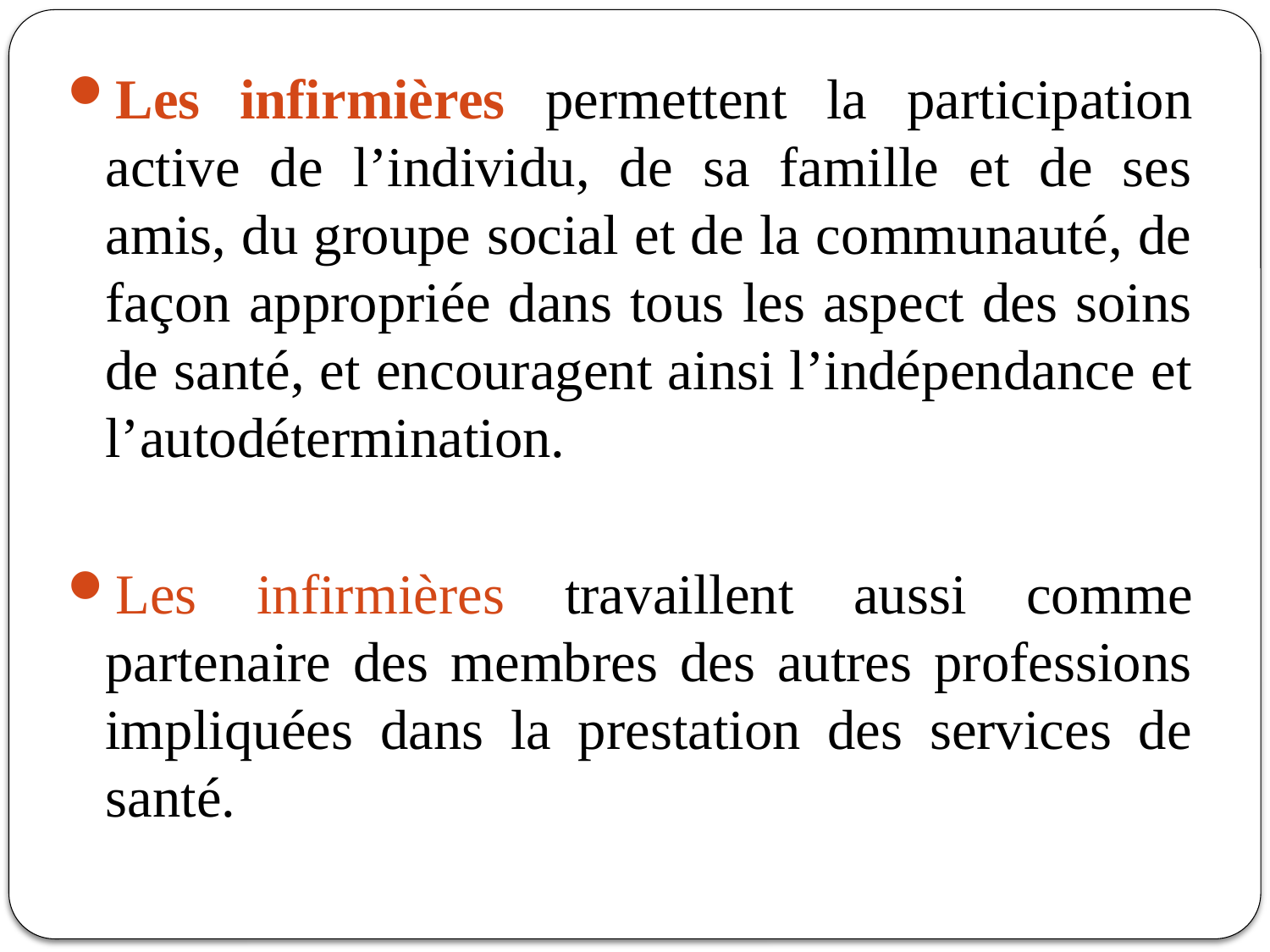

Les infirmières permettent la participation active de l’individu, de sa famille et de ses amis, du groupe social et de la communauté, de façon appropriée dans tous les aspect des soins de santé, et encouragent ainsi l’indépendance et l’autodétermination.

Les infirmières travaillent aussi comme partenaire des membres des autres professions impliquées dans la prestation des services de santé.